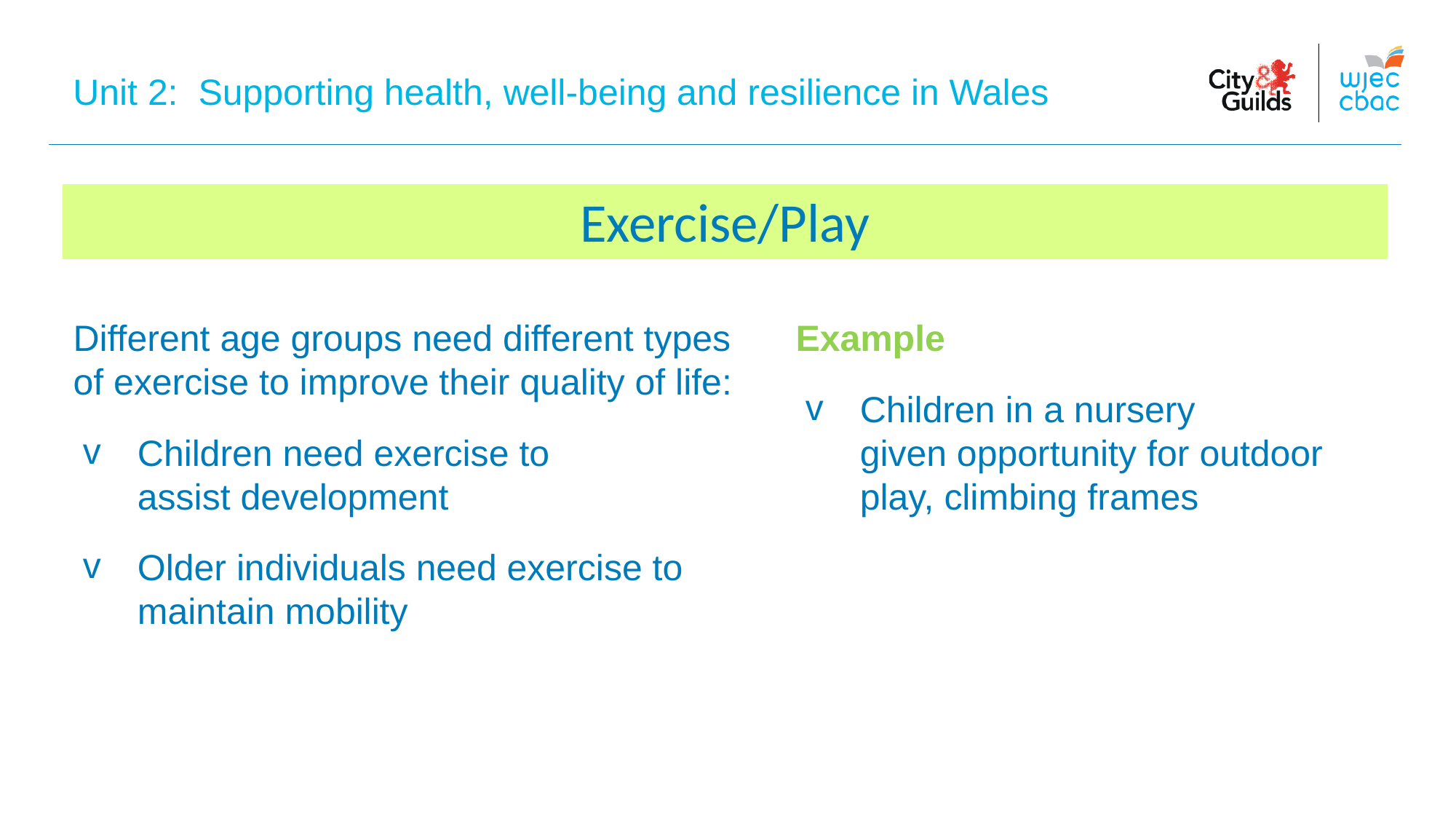

Unit 2:  Supporting health, well-being and resilience in Wales
# Exercise/Play
Example
Children in a nursery given opportunity for outdoor play, climbing frames

Different age groups need different types of exercise to improve their quality of life:
Children need exercise to assist development
Older individuals need exercise to maintain mobility